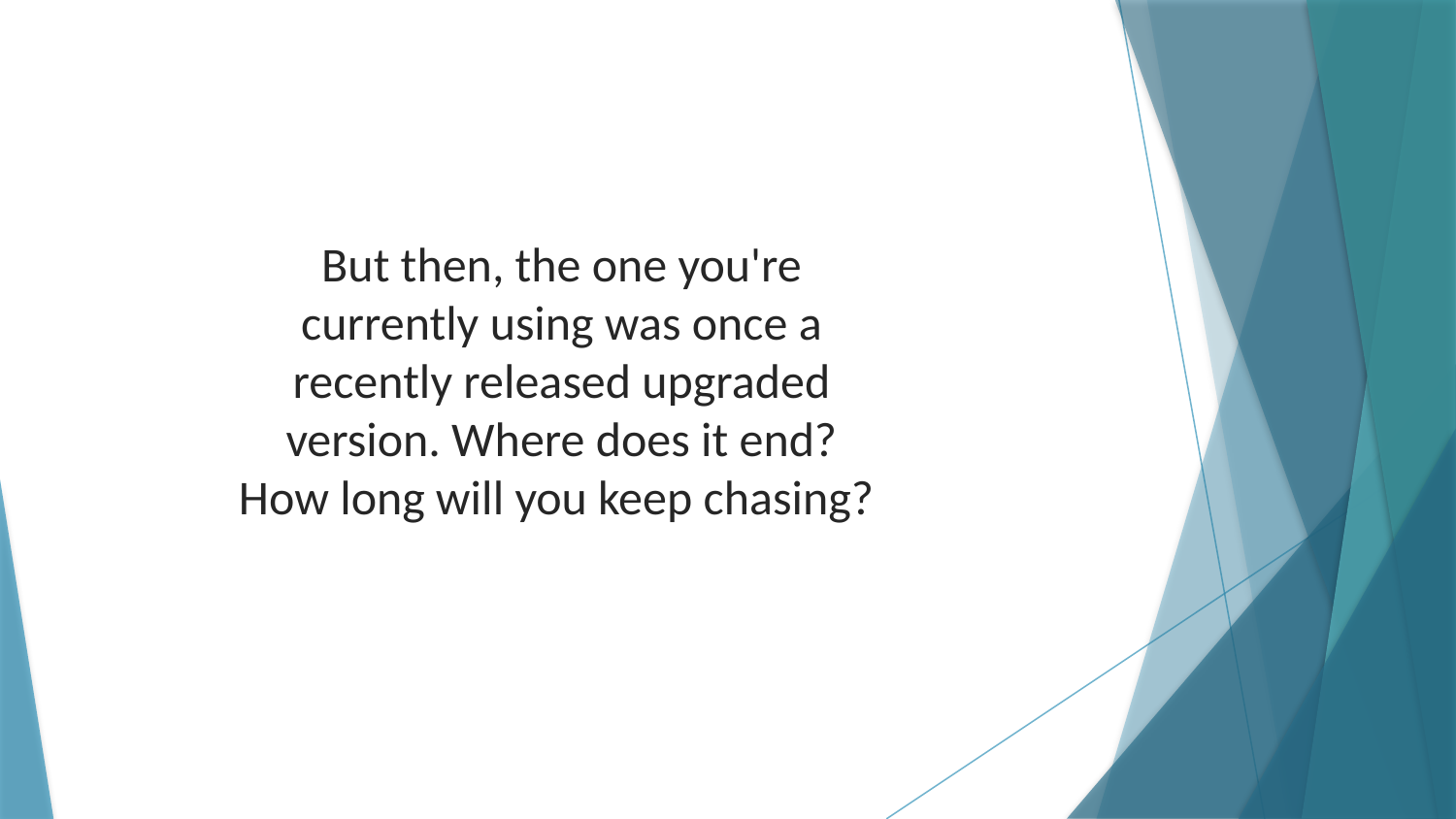

But then, the one you're currently using was once a recently released upgraded version. Where does it end? How long will you keep chasing?